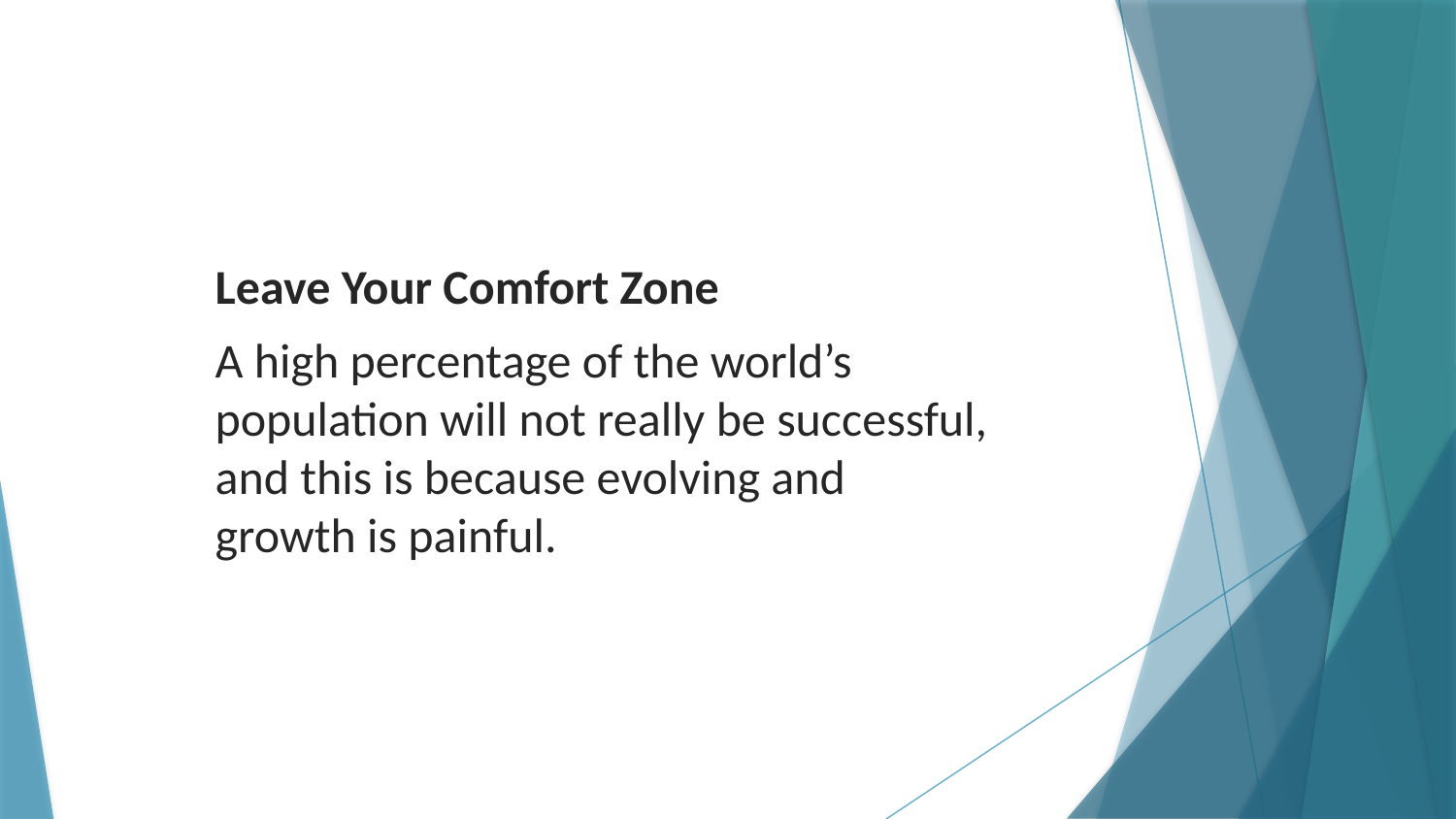

Leave Your Comfort Zone
A high percentage of the world’s population will not really be successful, and this is because evolving and growth is painful.